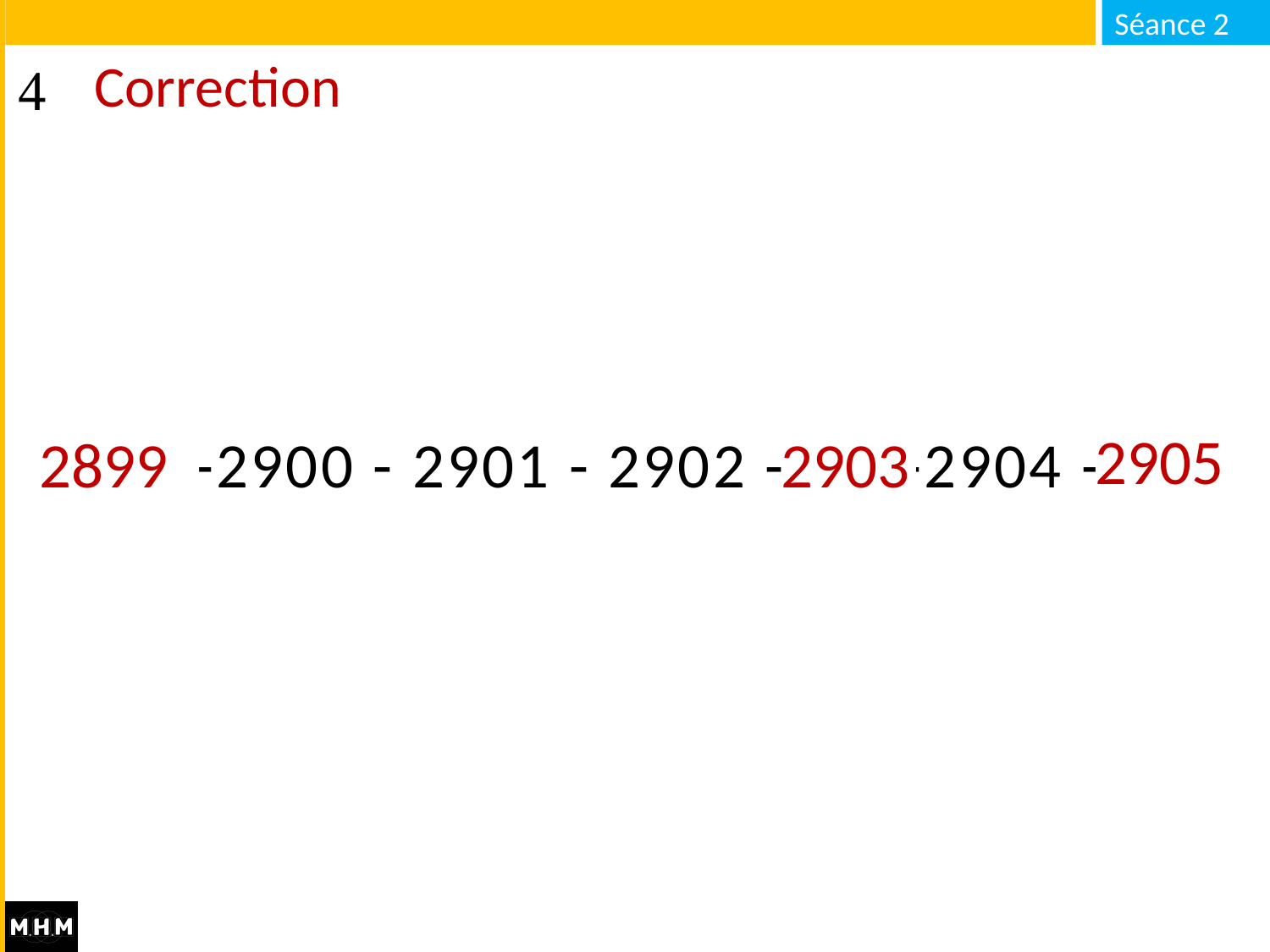

# Correction
2905
2899
2903
… -2900 - 2901 - 2902 -  …  -2904 - …